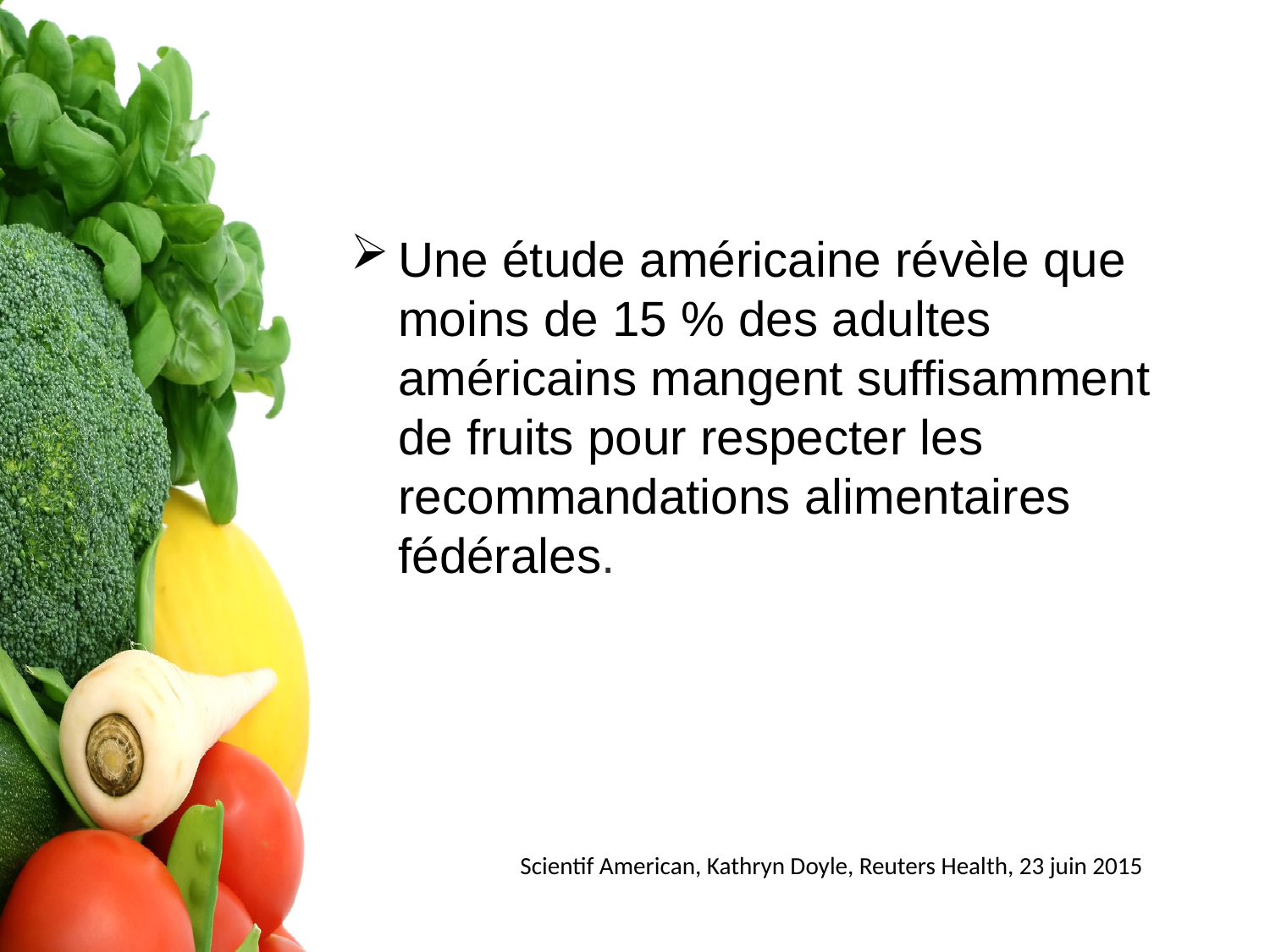

Une étude américaine révèle que moins de 15 % des adultes américains mangent suffisamment de fruits pour respecter les recommandations alimentaires fédérales.
Scientif American, Kathryn Doyle, Reuters Health, 23 juin 2015